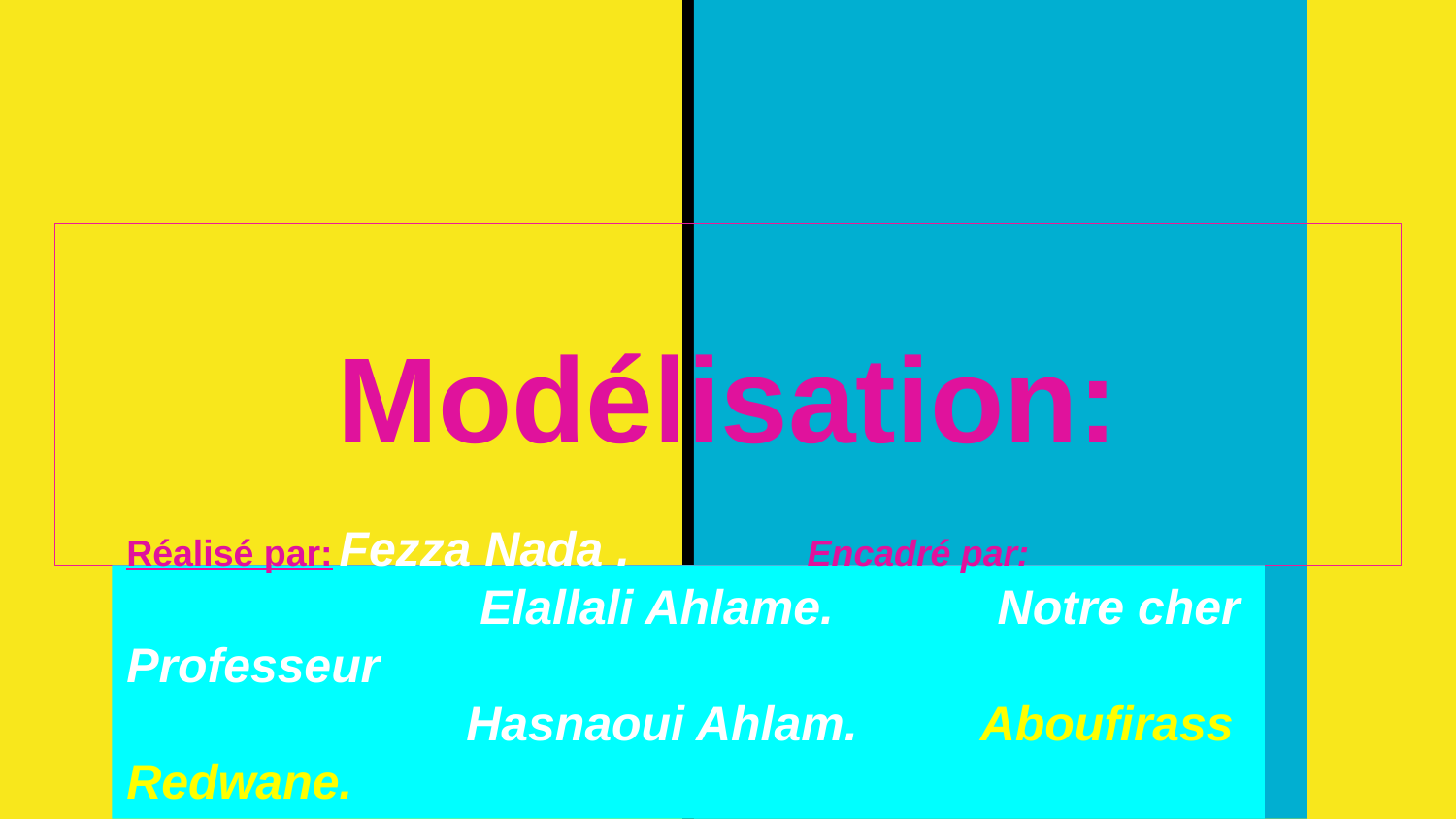

# Modélisation:
Réalisé par: Fezza Nada .             Encadré par:
                          Elallali Ahlame.            Notre cher Professeur
                         Hasnaoui Ahlam.         Aboufirass Redwane.
                         Garda Rajae.